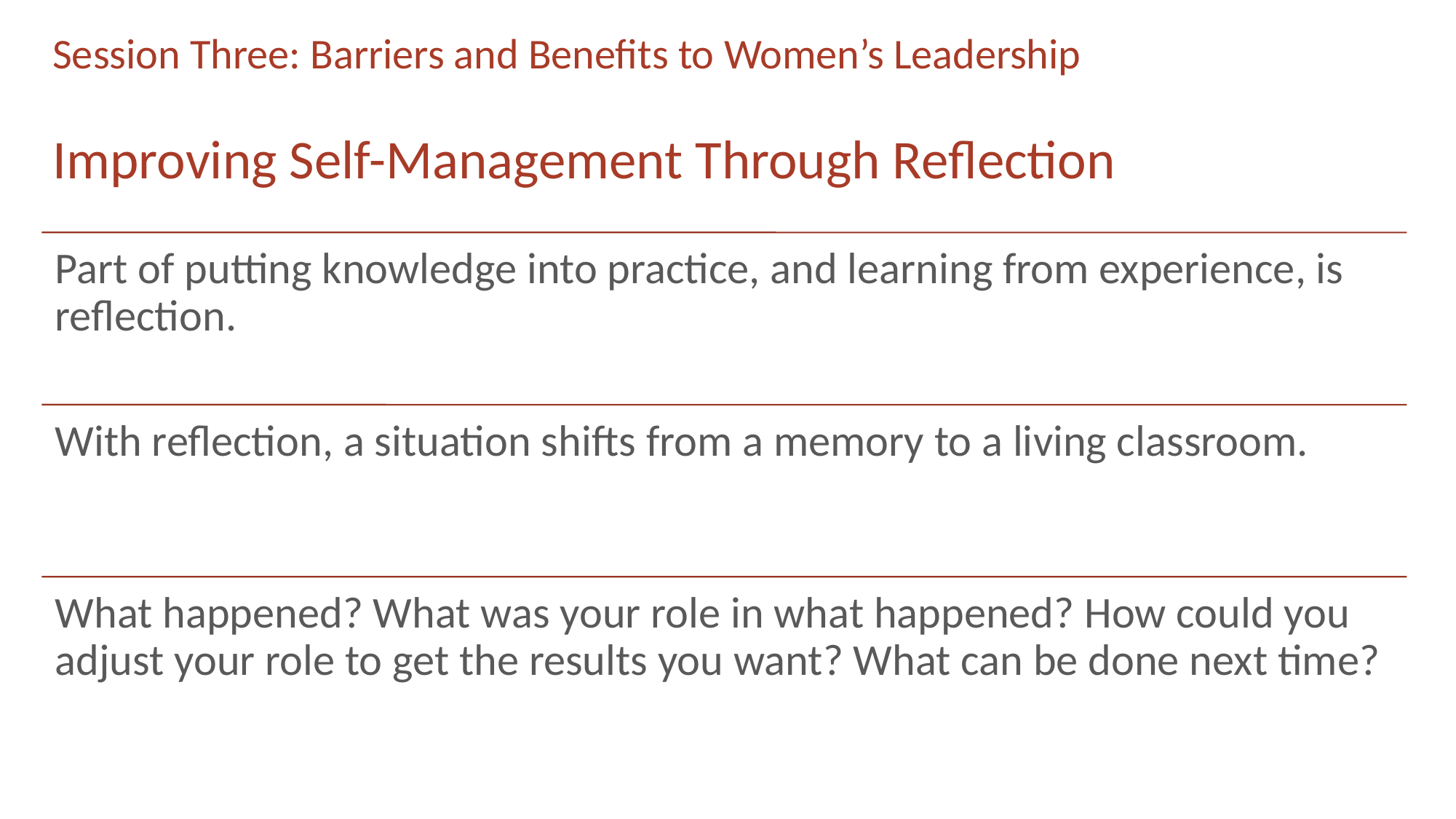

# Session Three: Barriers and Benefits to Women’s Leadership
Improving Self-Management Through Reflection
Part of putting knowledge into practice, and learning from experience, is reflection.
With reflection, a situation shifts from a memory to a living classroom.
What happened? What was your role in what happened? How could you adjust your role to get the results you want? What can be done next time?